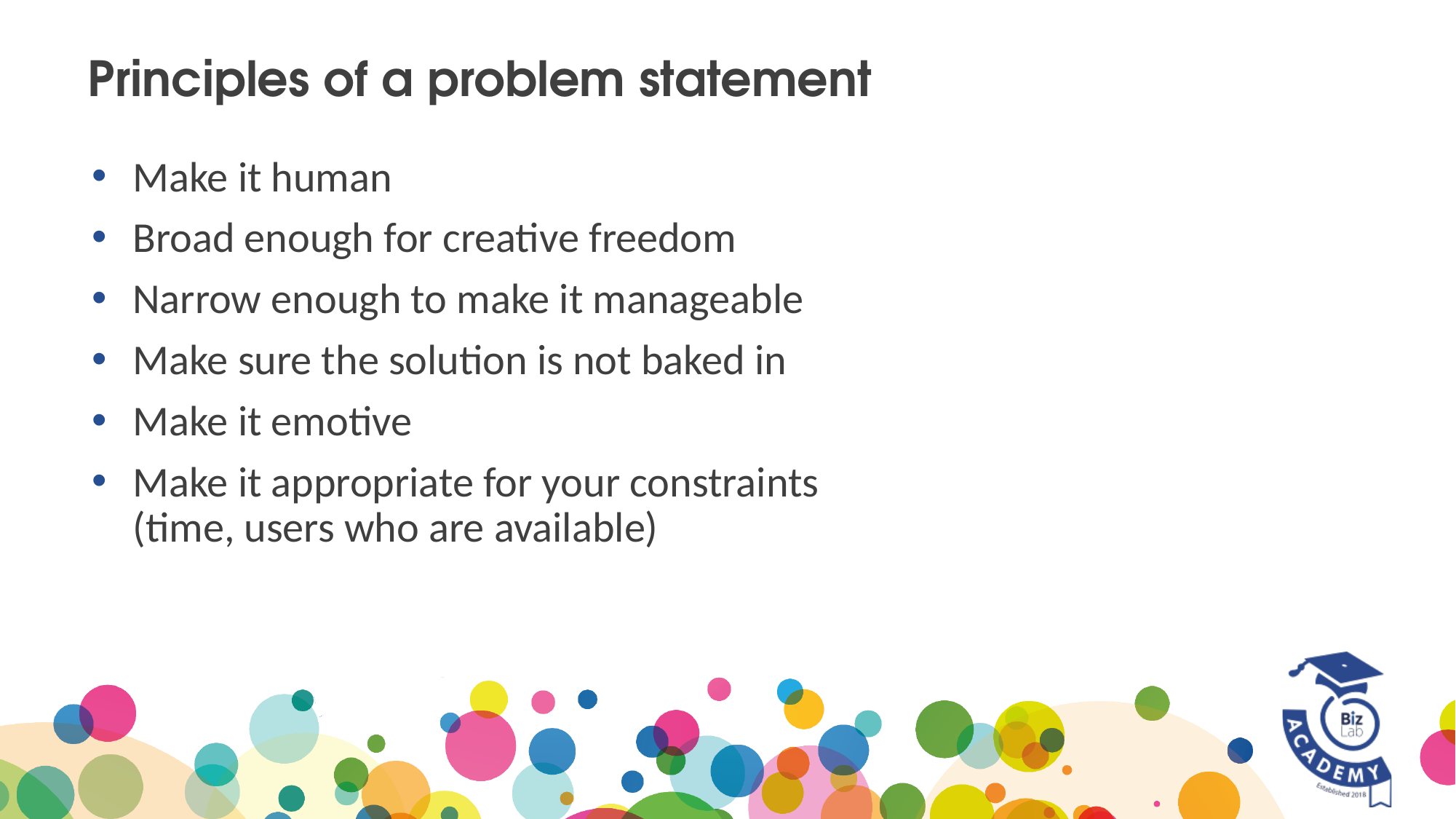

# Principles of a problem statement
Make it human
Broad enough for creative freedom
Narrow enough to make it manageable
Make sure the solution is not baked in
Make it emotive
Make it appropriate for your constraints (time, users who are available)